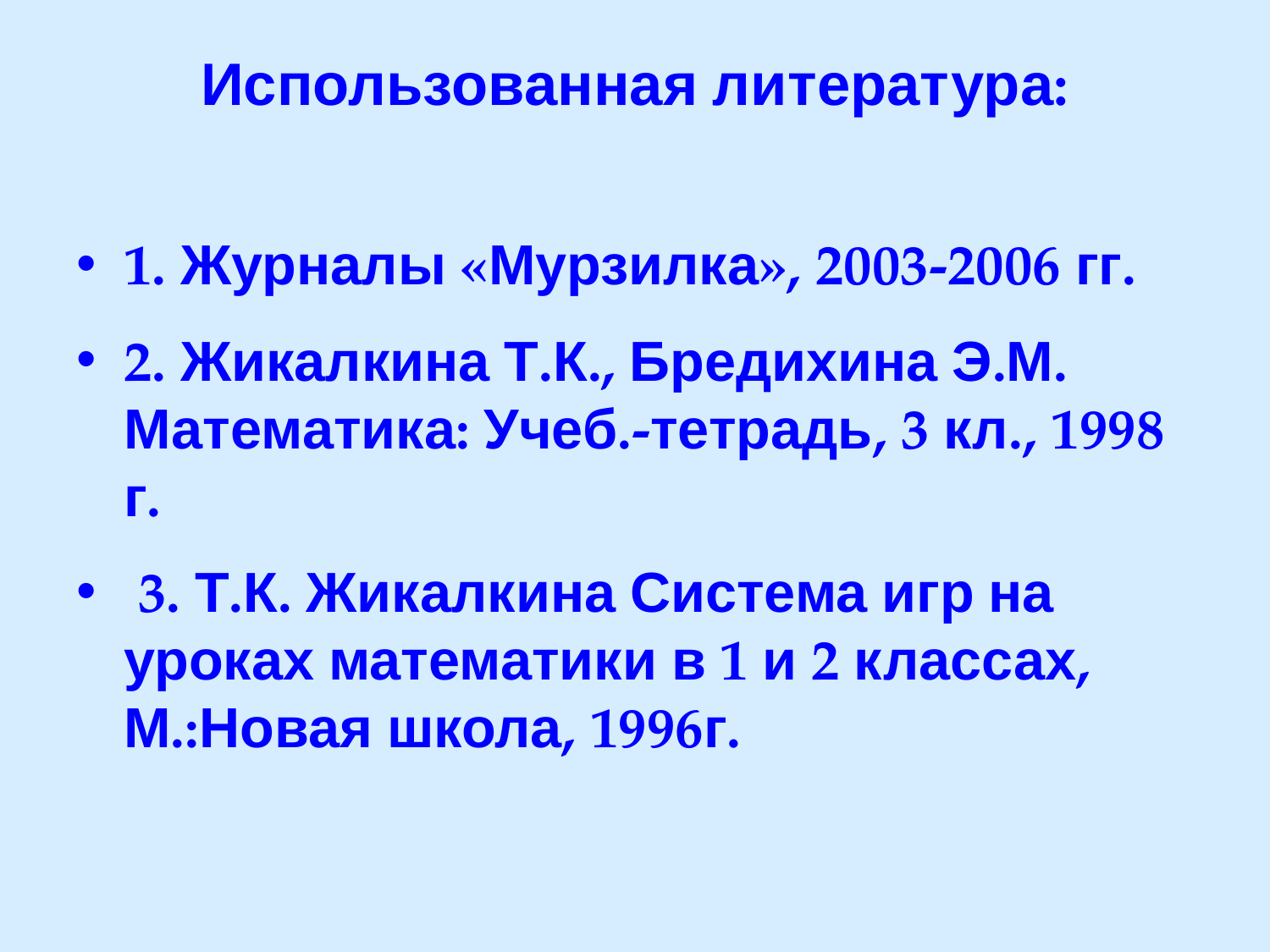

# Использованная литература:
1. Журналы «Мурзилка», 2003-2006 гг.
2. Жикалкина Т.К., Бредихина Э.М. Математика: Учеб.-тетрадь, 3 кл., 1998 г.
 3. Т.К. Жикалкина Система игр на уроках математики в 1 и 2 классах, М.:Новая школа, 1996г.